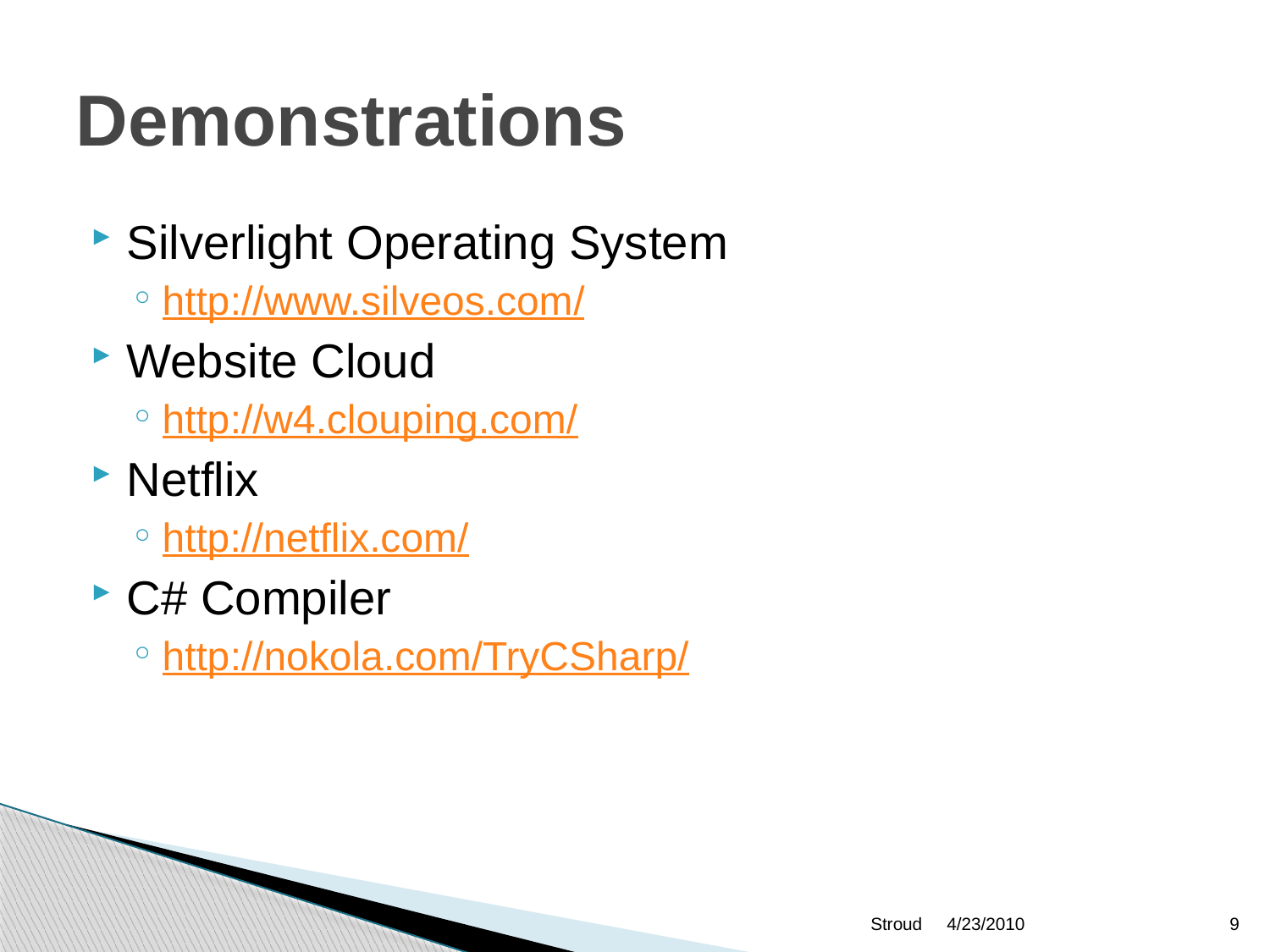

# Demonstrations
Silverlight Operating System
http://www.silveos.com/
Website Cloud
http://w4.clouping.com/
Netflix
http://netflix.com/
C# Compiler
http://nokola.com/TryCSharp/
Stroud
4/23/2010
9